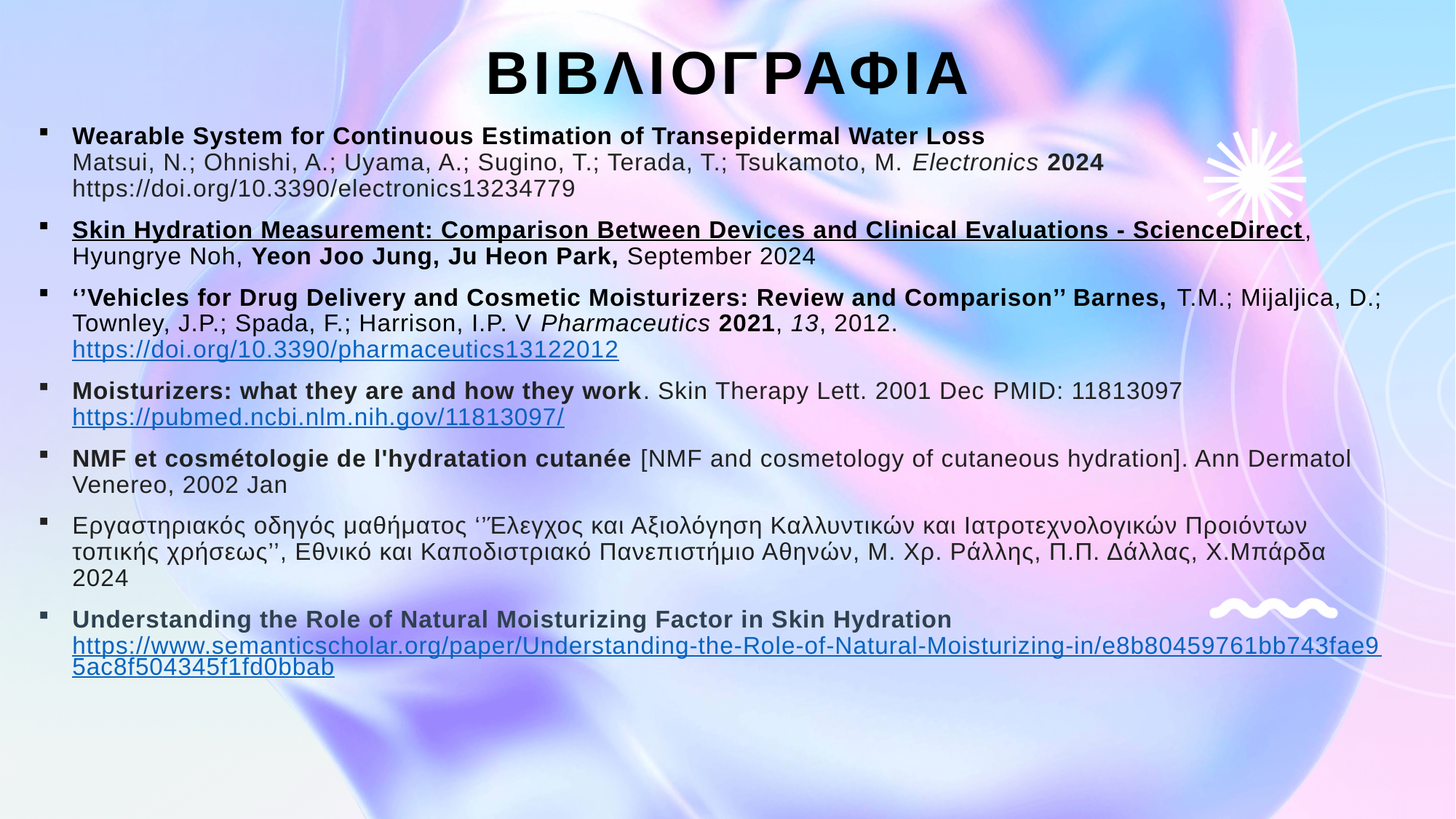

# BIBΛIΟΓΡΑΦΙΑ
Wearable System for Continuous Estimation of Transepidermal Water Loss
Matsui, N.; Ohnishi, A.; Uyama, A.; Sugino, T.; Terada, T.; Tsukamoto, M. Electronics 2024 https://doi.org/10.3390/electronics13234779
Skin Hydration Measurement: Comparison Between Devices and Clinical Evaluations - ScienceDirect, Hyungrye Noh, Yeon Joo Jung, Ju Heon Park, September 2024
‘’Vehicles for Drug Delivery and Cosmetic Moisturizers: Review and Comparison’’ Barnes, T.M.; Mijaljica, D.; Townley, J.P.; Spada, F.; Harrison, I.P. V Pharmaceutics 2021, 13, 2012. https://doi.org/10.3390/pharmaceutics13122012
Moisturizers: what they are and how they work. Skin Therapy Lett. 2001 Dec PMID: 11813097 https://pubmed.ncbi.nlm.nih.gov/11813097/
NMF et cosmétologie de l'hydratation cutanée [NMF and cosmetology of cutaneous hydration]. Ann Dermatol Venereo, 2002 Jan
Εργαστηριακός οδηγός μαθήματος ‘’Έλεγχος και Αξιολόγηση Καλλυντικών και Ιατροτεχνολογικών Προιόντων τοπικής χρήσεως’’, Εθνικό και Καποδιστριακό Πανεπιστήμιο Αθηνών, Μ. Χρ. Ράλλης, Π.Π. Δάλλας, Χ.Μπάρδα 2024
Understanding the Role of Natural Moisturizing Factor in Skin Hydration https://www.semanticscholar.org/paper/Understanding-the-Role-of-Natural-Moisturizing-in/e8b80459761bb743fae95ac8f504345f1fd0bbab